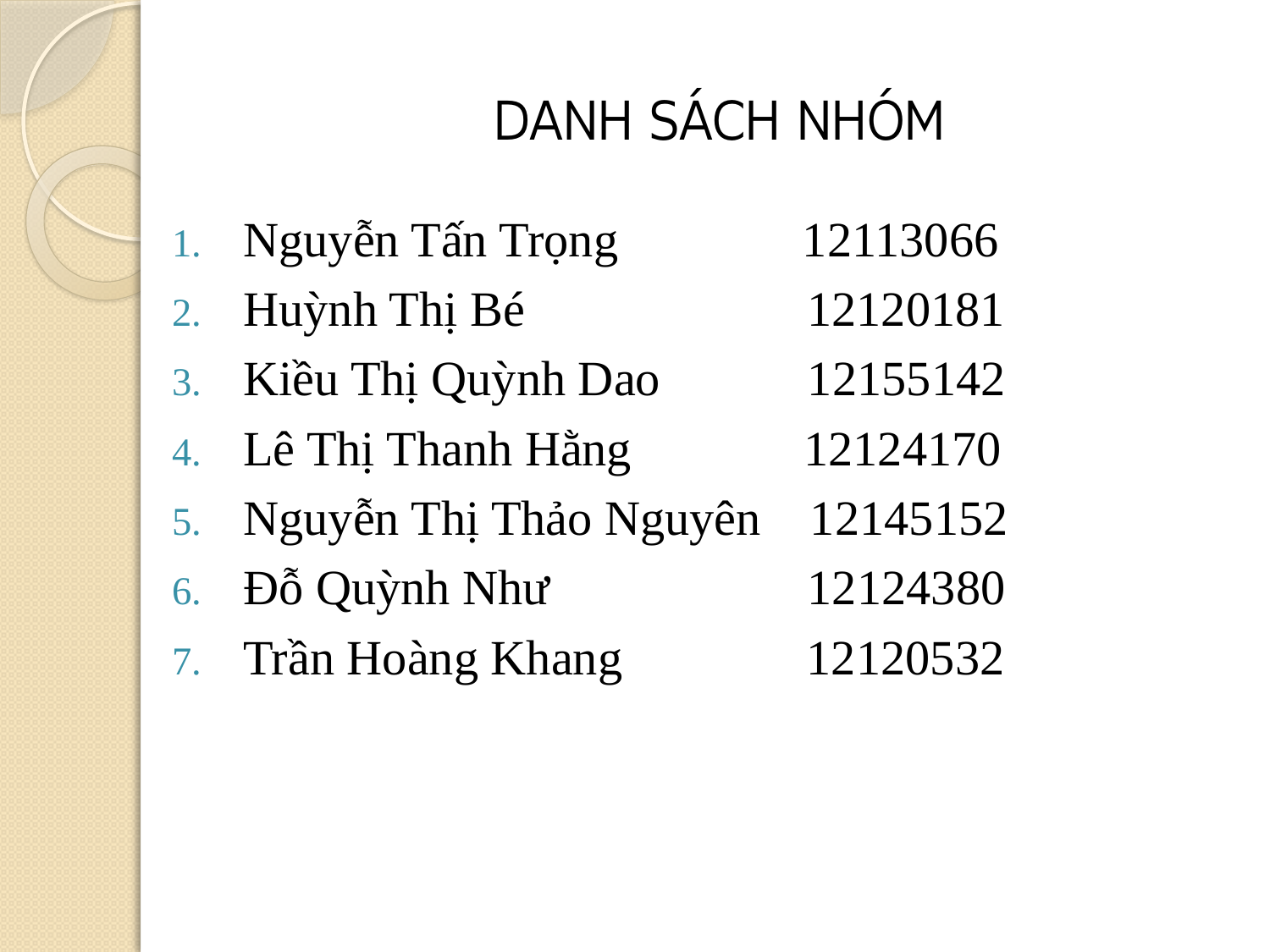

# DANH SÁCH NHÓM
Nguyễn Tấn Trọng               12113066
Huỳnh Thị Bé                       12120181
Kiều Thị Quỳnh Dao            12155142
Lê Thị Thanh Hằng              12124170
Nguyễn Thị Thảo Nguyên    12145152
Đỗ Quỳnh Như                     12124380
Trần Hoàng Khang               12120532